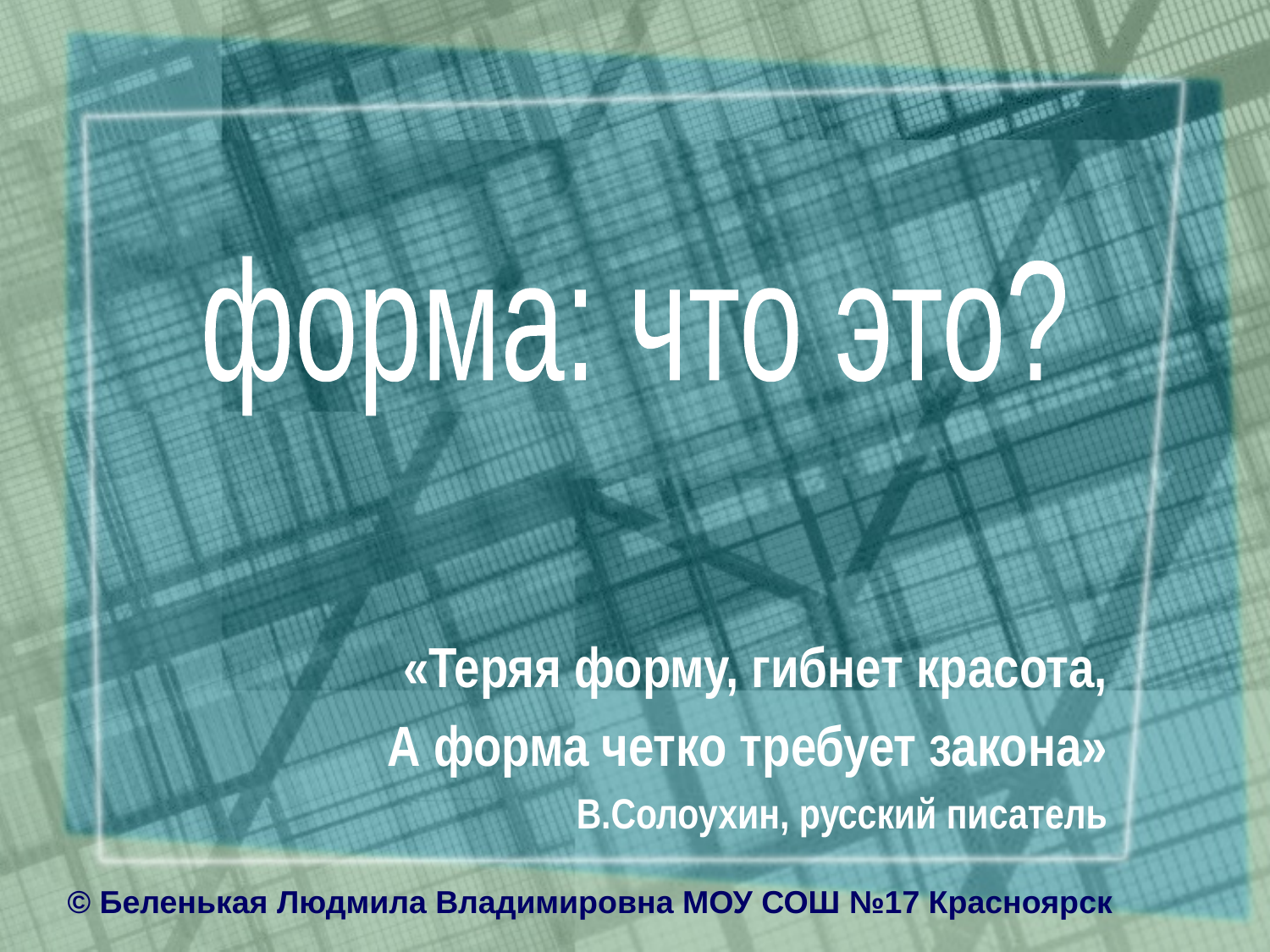

форма: что это?
«Теряя форму, гибнет красота,
А форма четко требует закона»
В.Солоухин, русский писатель
© Беленькая Людмила Владимировна МОУ СОШ №17 Красноярск